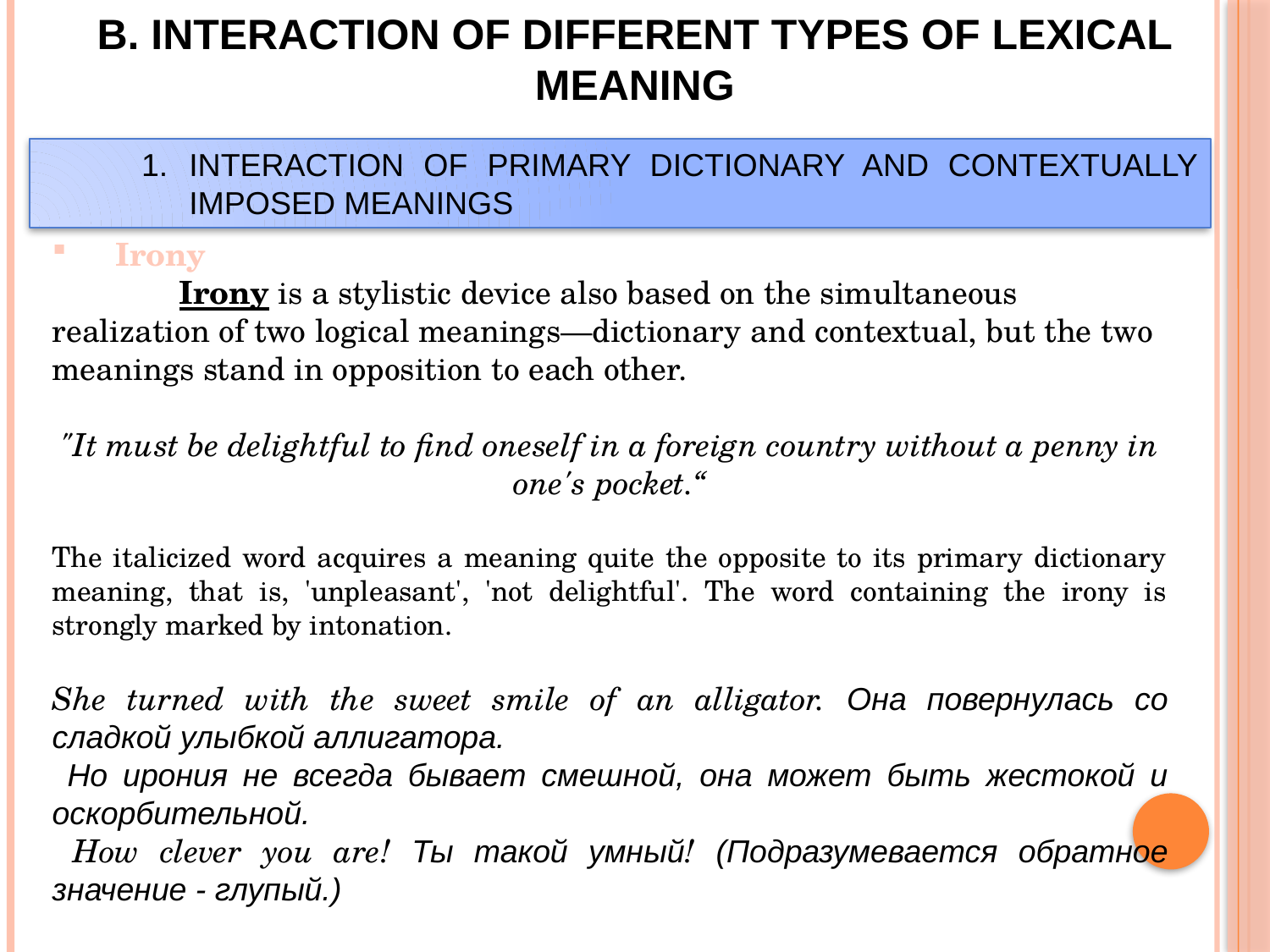

B. INTERACTION OF DIFFERENT TYPES OF LEXICAL MEANING
INTERACTION OF PRIMARY DICTIONARY AND CONTEXTUALLY IMPOSED MEANINGS

INTERACTION OF PRIMARY DICTIONARY AND CONTEXTUALLY IMPOSED MEANINGS
Irony
	Irony is a stylistic device also based on the simultaneous realization of two logical meanings—dictionary and contextual, but the two meanings stand in opposition to each other.

"It must be delightful to find oneself in a foreign country without a penny in one's pocket.“

The italicized word acquires a meaning quite the opposite to its primary dictionary meaning, that is, 'unpleasant', 'not delightful'. The word containing the irony is strongly marked by intonation.

She turned with the sweet smile of an alligator. Она повернулась со сладкой улыбкой аллигатора.
 Но ирония не всегда бывает смешной, она может быть жестокой и оскорбительной.
 How clever you are! Ты такой умный! (Подразумевается обратное значение - глупый.)